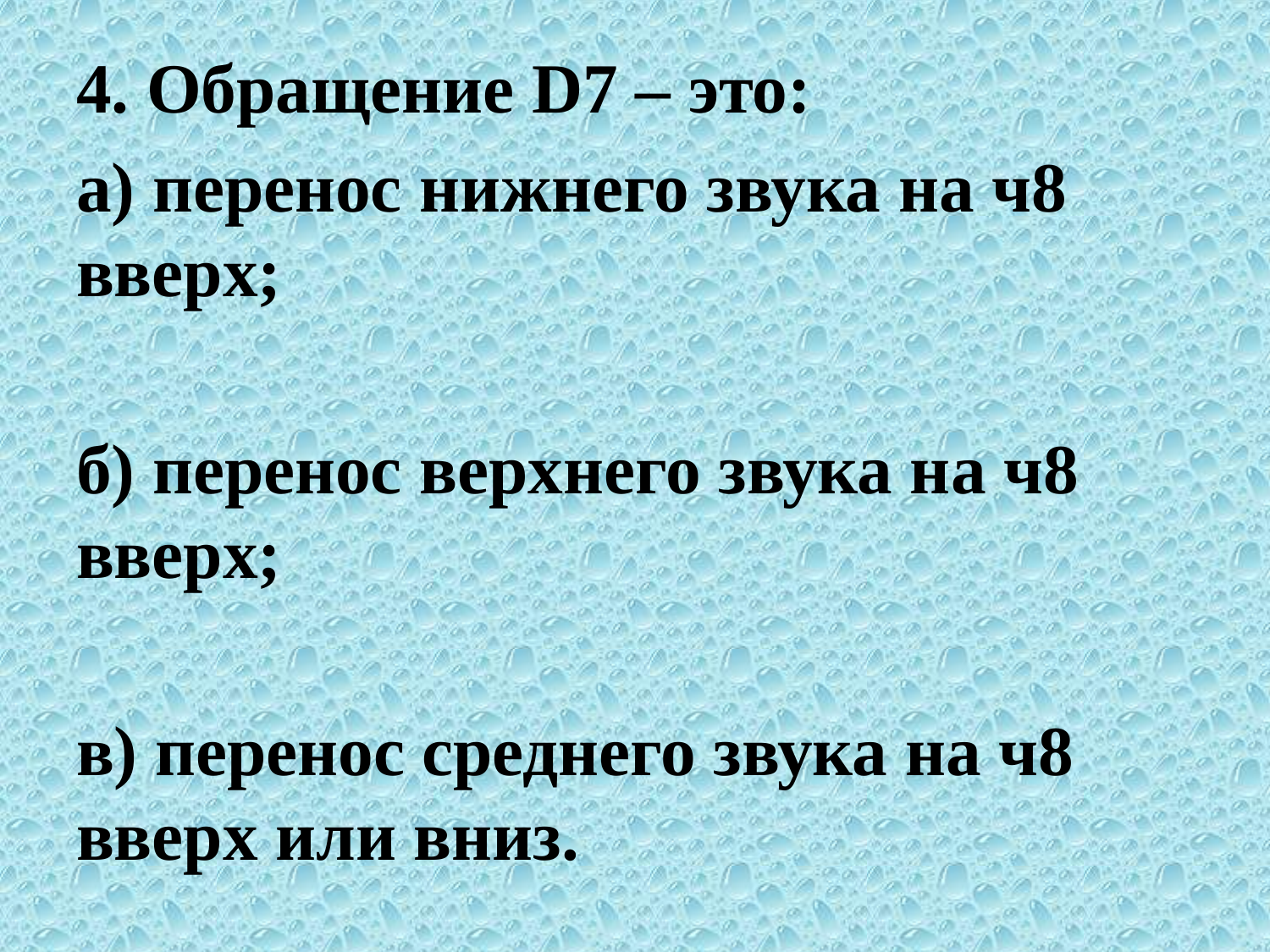

4. Обращение D7 – это:
а) перенос нижнего звука на ч8 вверх;

б) перенос верхнего звука на ч8 вверх;

в) перенос среднего звука на ч8 вверх или вниз.